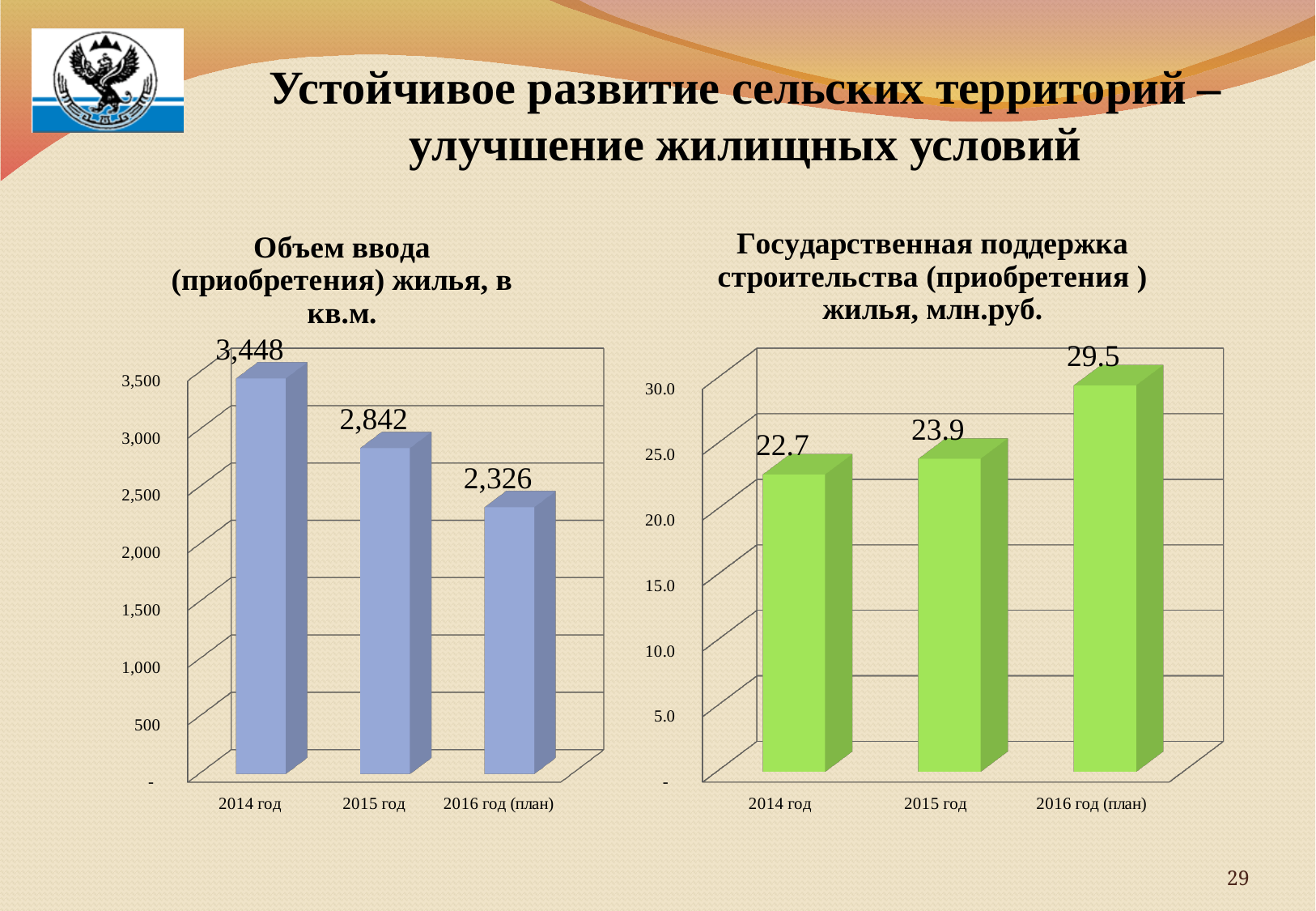

# Устойчивое развитие сельских территорий – улучшение жилищных условий

[unsupported chart]

[unsupported chart]

29